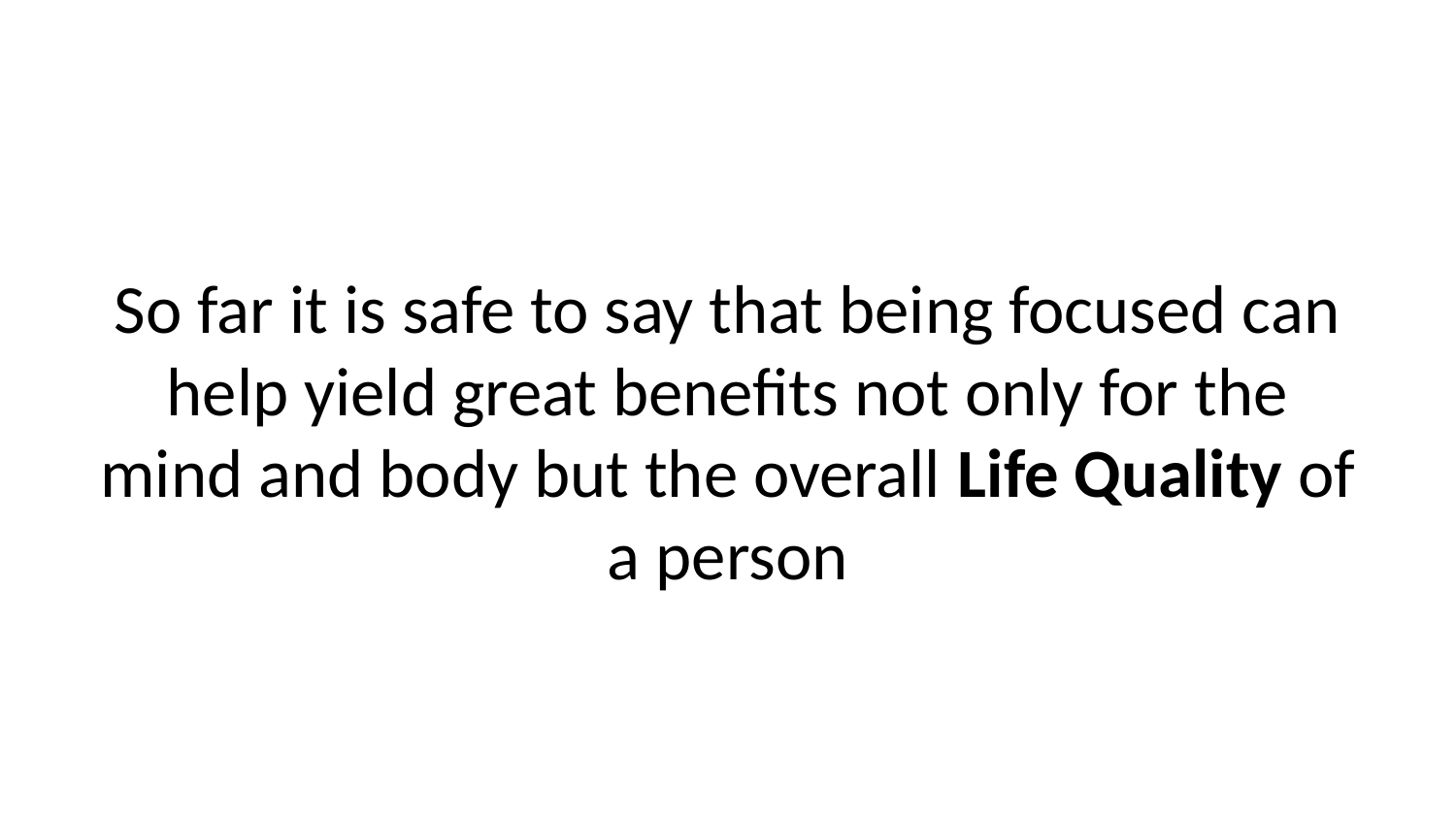

So far it is safe to say that being focused can help yield great benefits not only for the mind and body but the overall Life Quality of a person